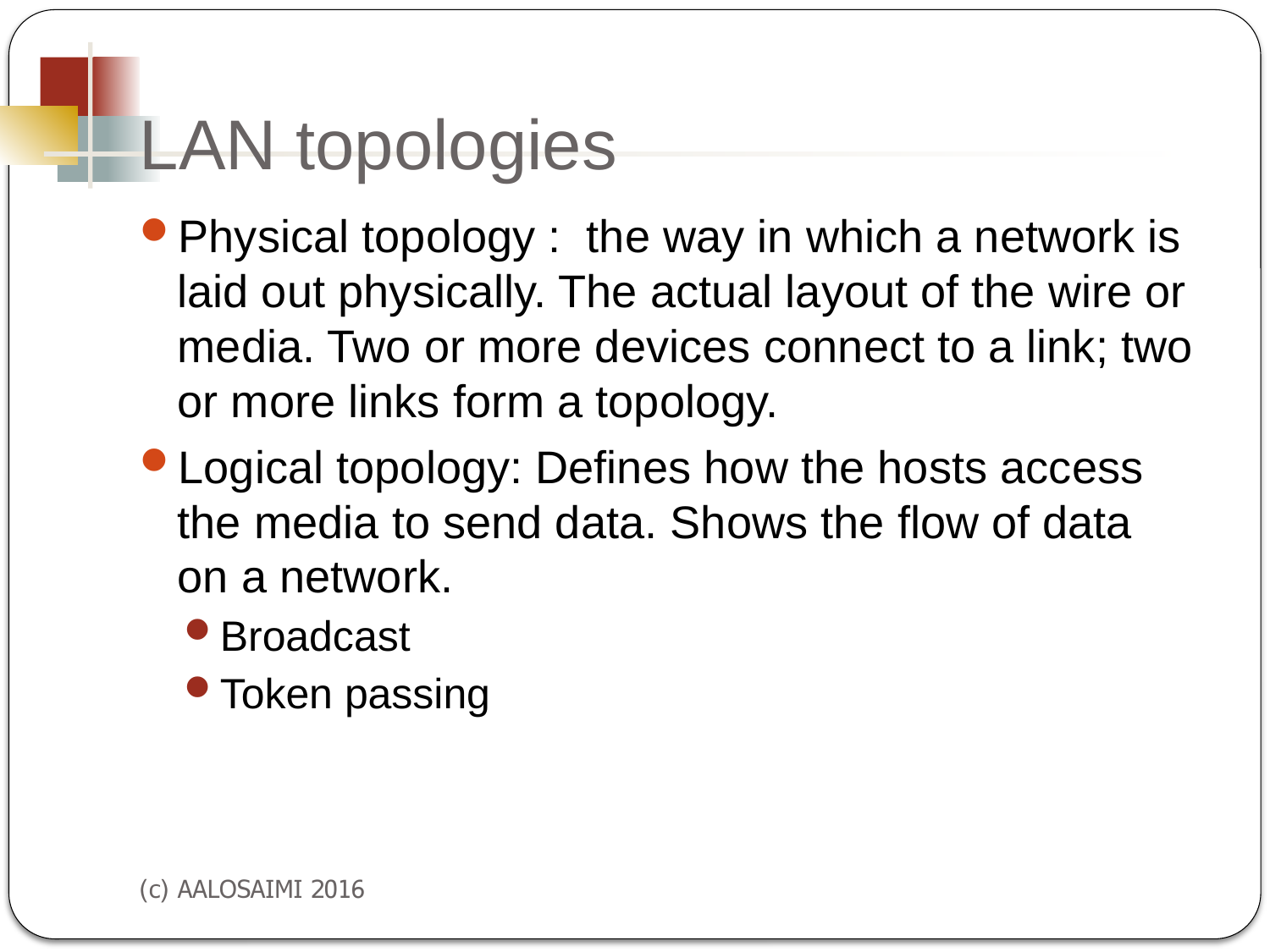

# LAN topologies
Physical topology :  the way in which a network is laid out physically. The actual layout of the wire or media. Two or more devices connect to a link; two or more links form a topology.
Logical topology: Defines how the hosts access the media to send data. Shows the flow of data on a network.
Broadcast
Token passing
(c) AALOSAIMI 2016